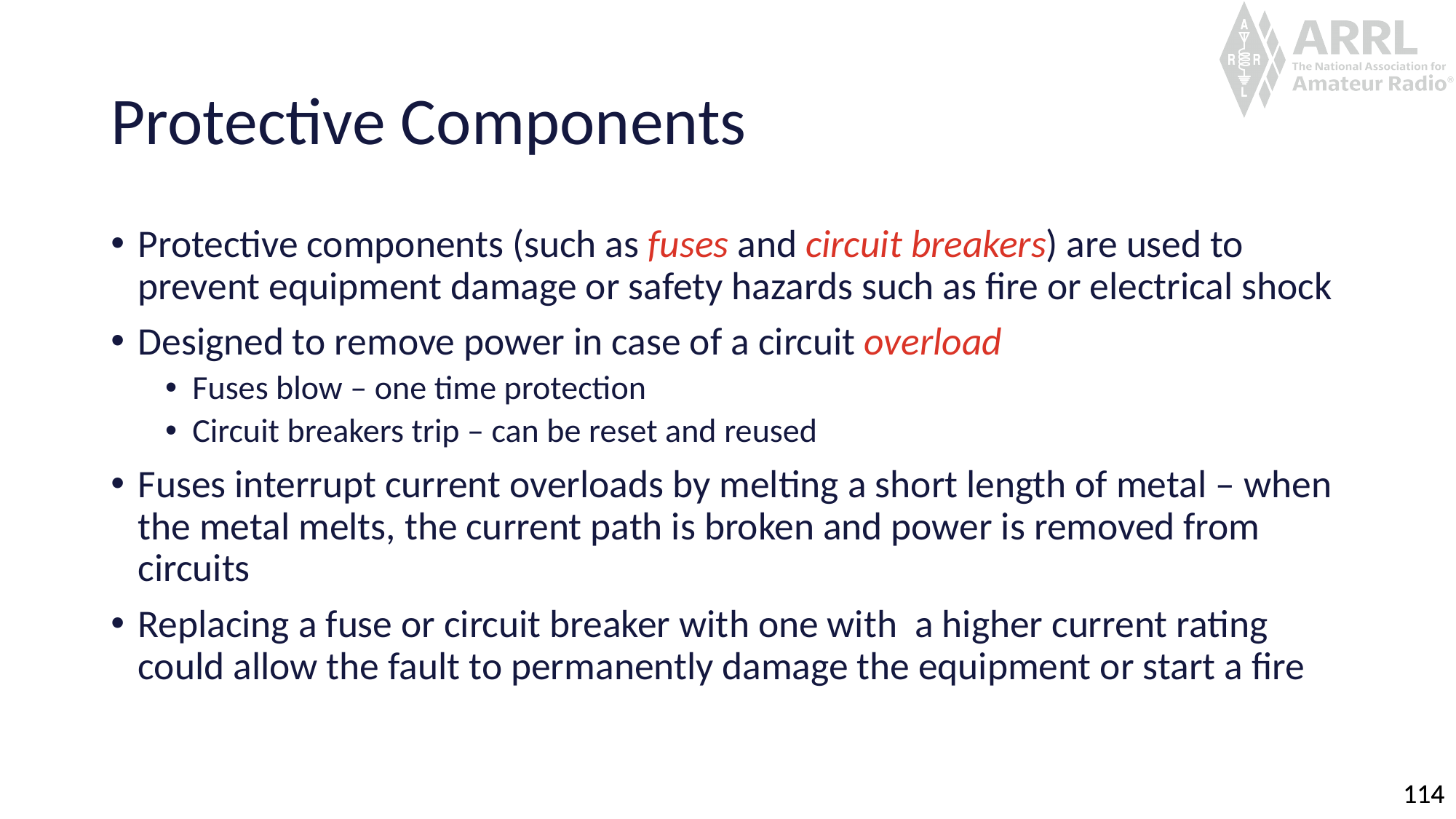

# Protective Components
Protective components (such as fuses and circuit breakers) are used to prevent equipment damage or safety hazards such as fire or electrical shock
Designed to remove power in case of a circuit overload
Fuses blow – one time protection
Circuit breakers trip – can be reset and reused
Fuses interrupt current overloads by melting a short length of metal – when the metal melts, the current path is broken and power is removed from circuits
Replacing a fuse or circuit breaker with one with  a higher current rating could allow the fault to permanently damage the equipment or start a fire